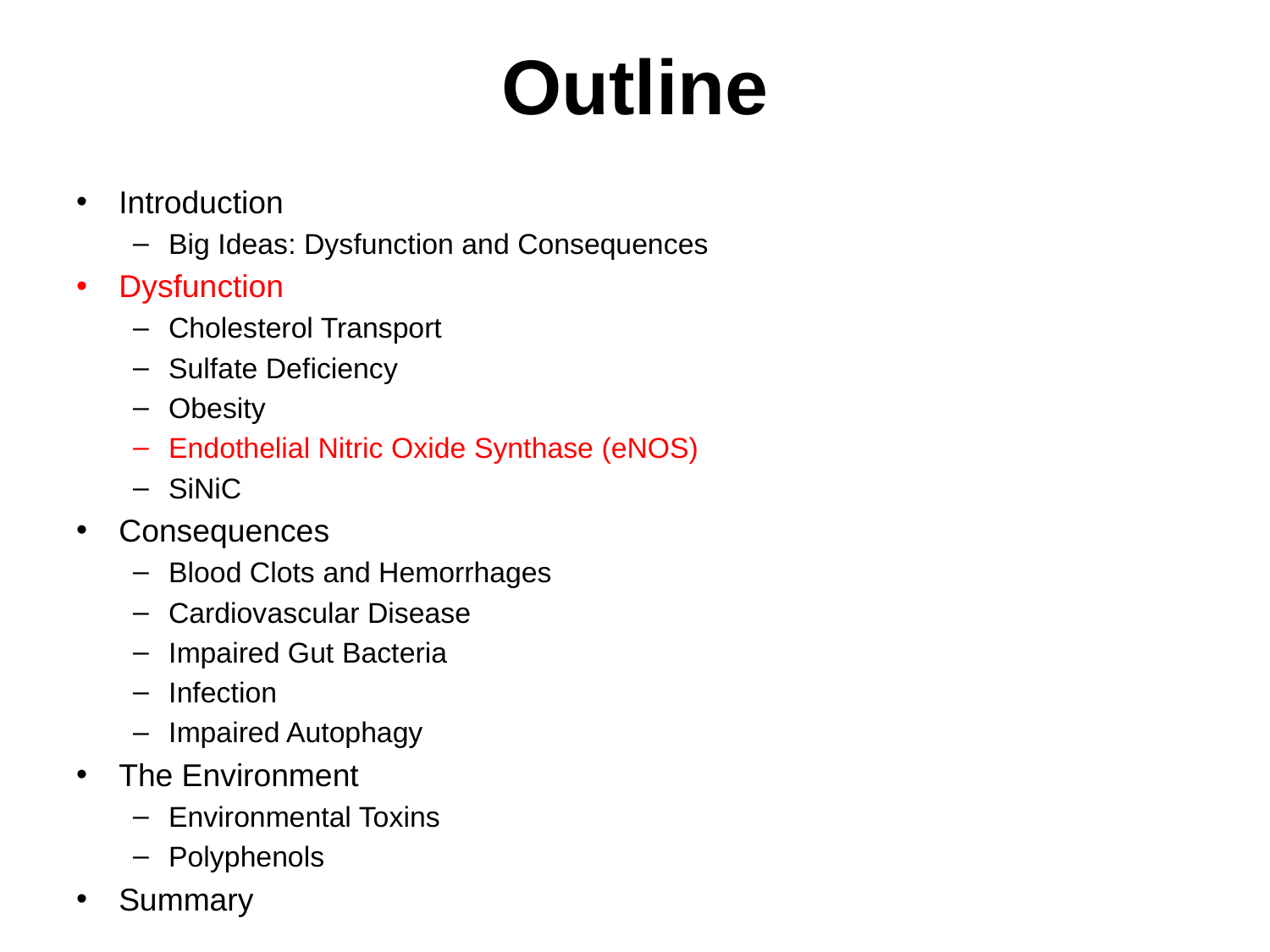

# Outline
Introduction
Big Ideas: Dysfunction and Consequences
Dysfunction
Cholesterol Transport
Sulfate Deficiency
Obesity
Endothelial Nitric Oxide Synthase (eNOS)
SiNiC
Consequences
Blood Clots and Hemorrhages
Cardiovascular Disease
Impaired Gut Bacteria
Infection
Impaired Autophagy
The Environment
Environmental Toxins
Polyphenols
Summary